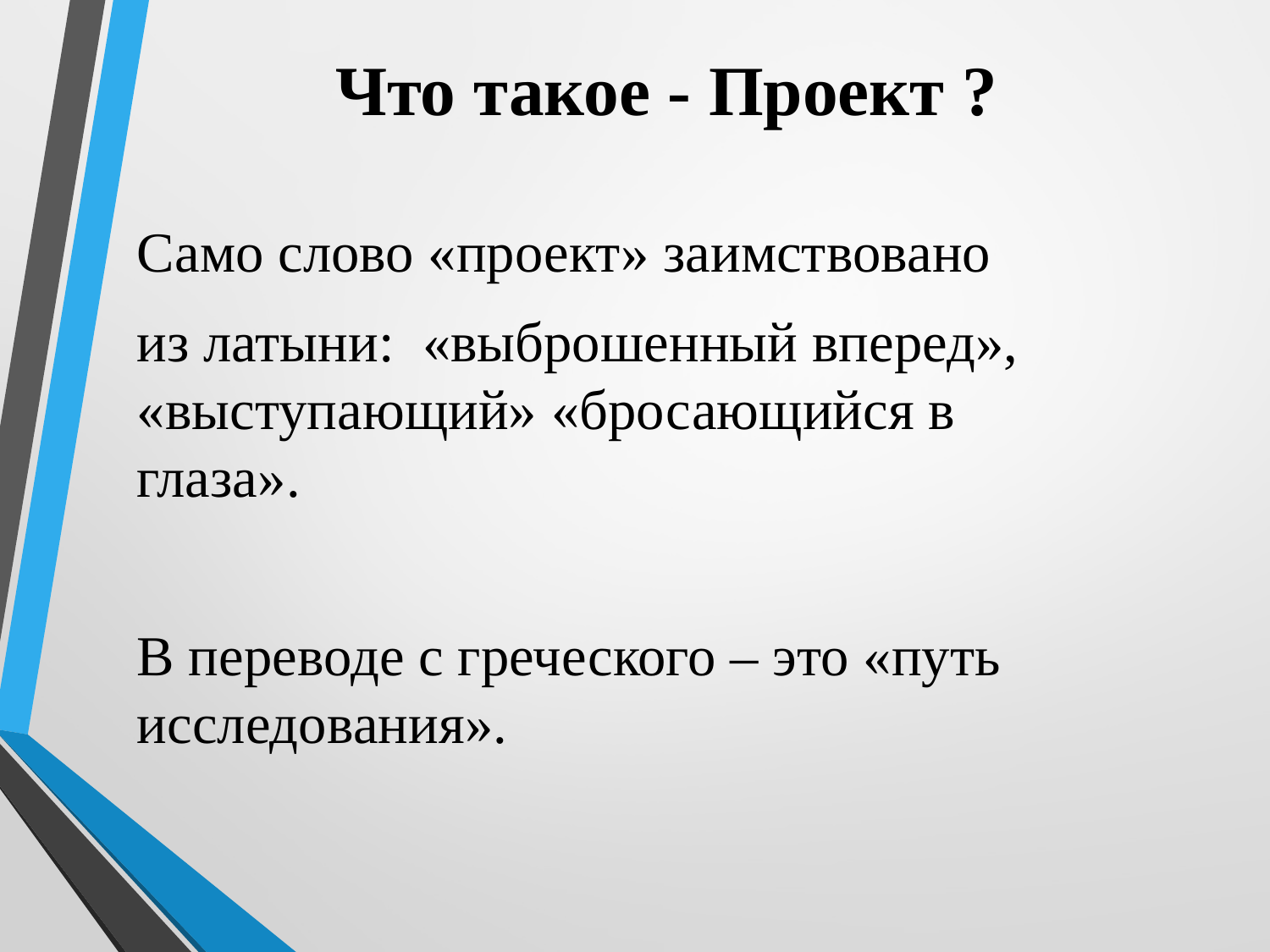

# Что такое - Проект ?
Само слово «проект» заимствовано
из латыни:  «выброшенный вперед», «выступающий» «бросающийся в глаза».

В переводе с греческого – это «путь исследования».